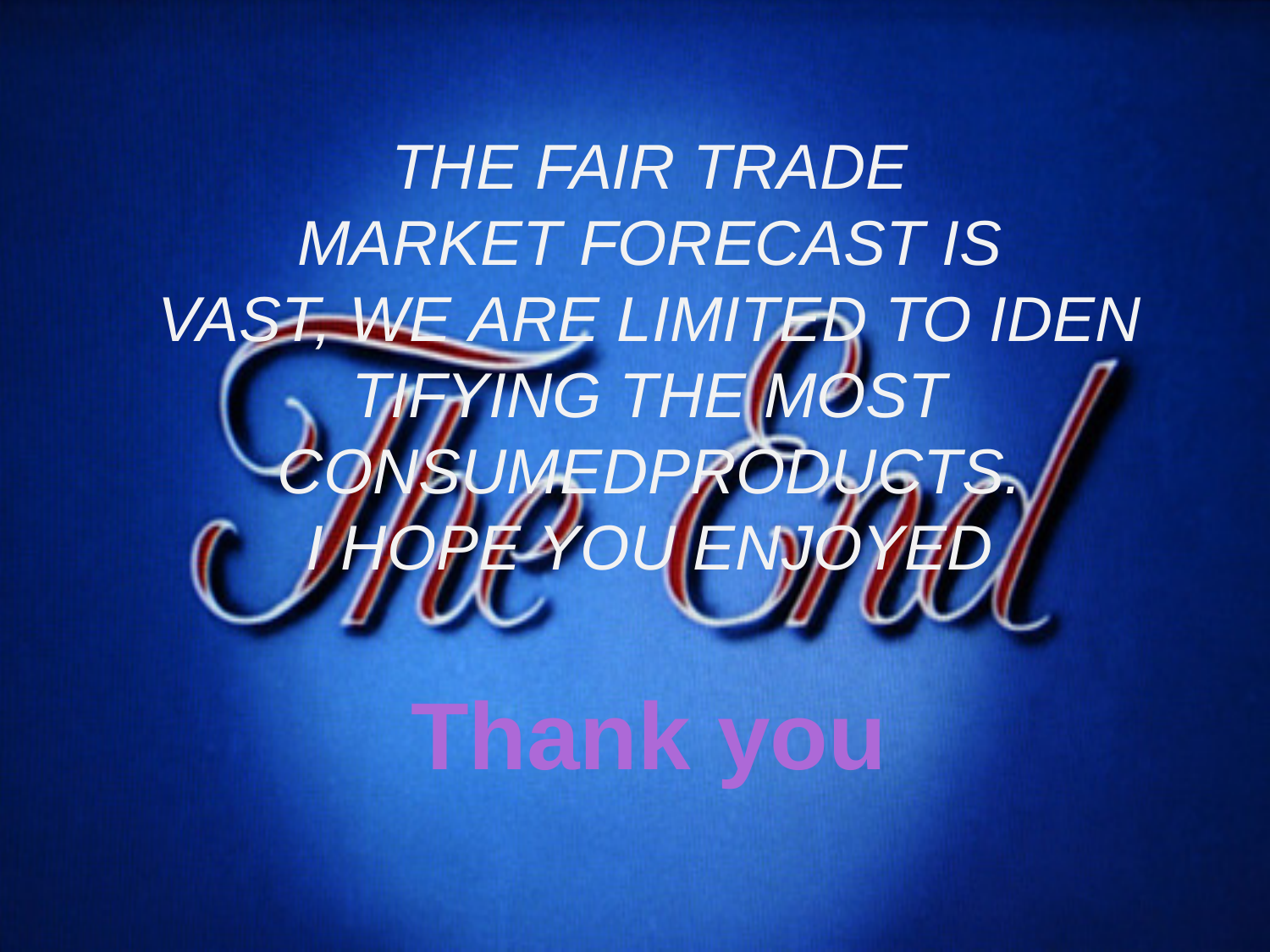

the fair trade market forecast is vast, we are limited to identifying the most consumedproducts.
I hope you enjoyed
Thank you